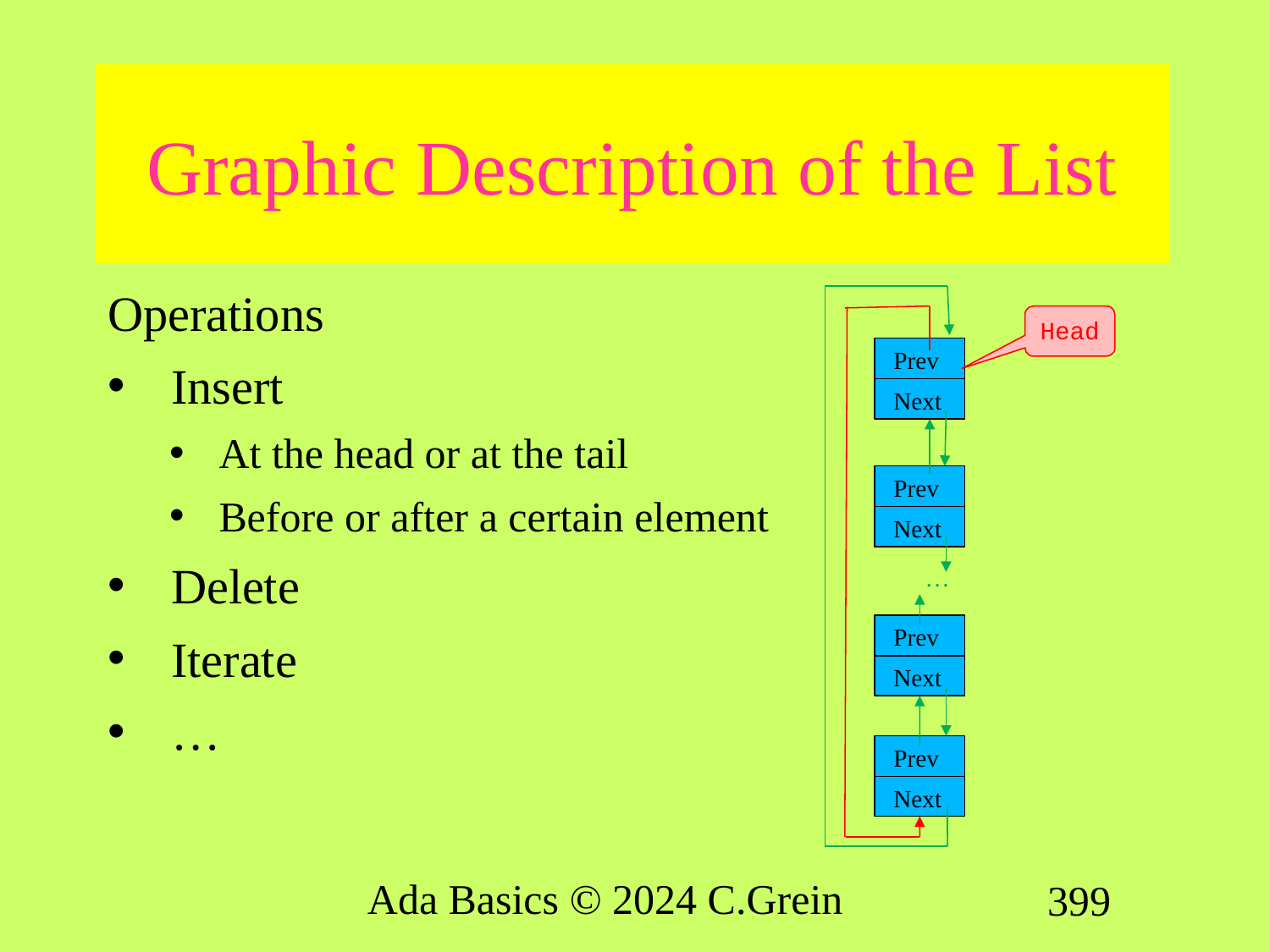

# Graphic Description of the List
Operations
Insert
At the head or at the tail
Before or after a certain element
Delete
Iterate
…
Head
 Prev
 Next
 Prev
 Next
…
 Prev
 Next
 Prev
 Next
Ada Basics © 2024 C.Grein
399